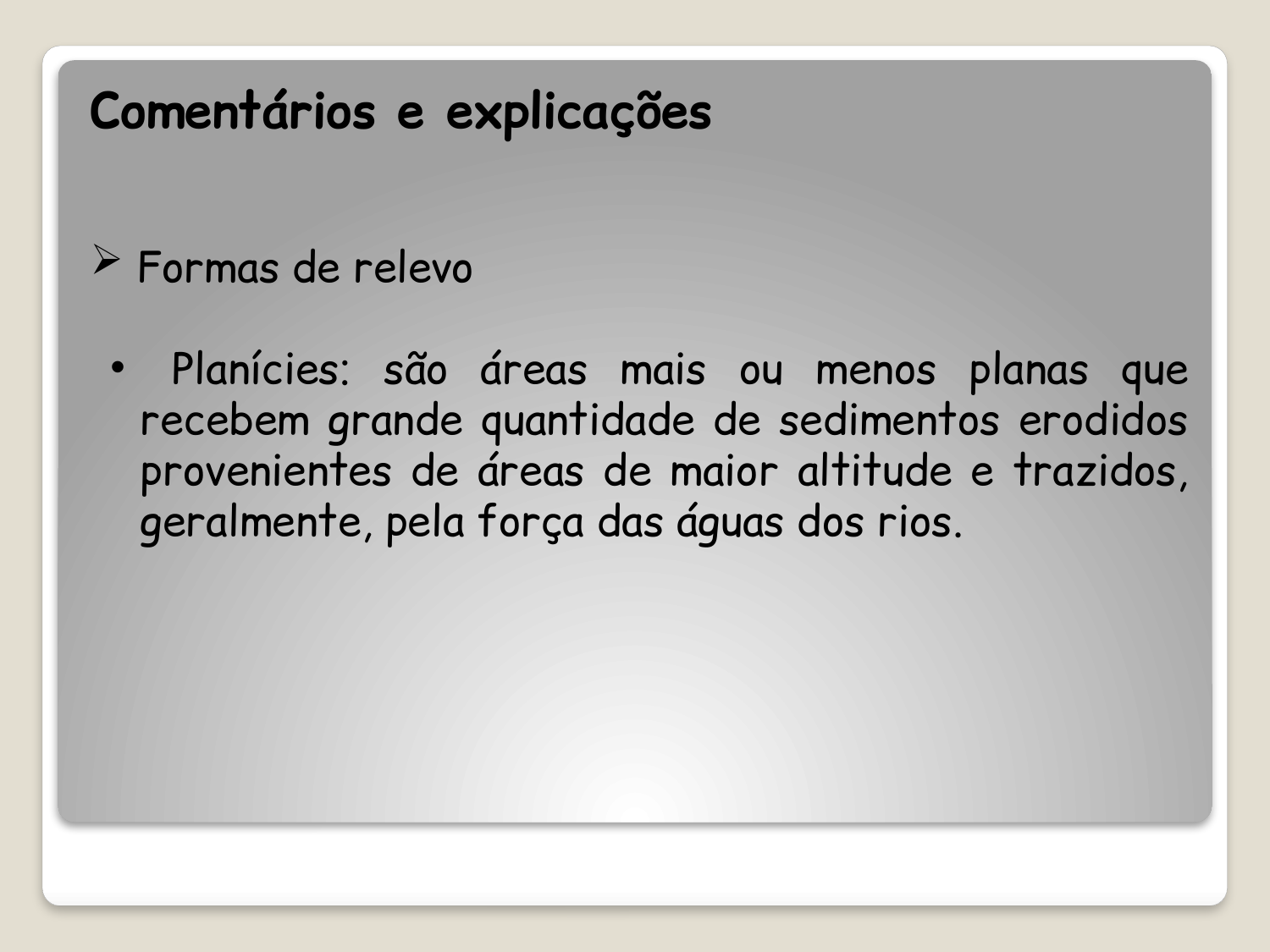

Comentários e explicações

 Formas de relevo

 Planícies: são áreas mais ou menos planas que recebem grande quantidade de sedimentos erodidos provenientes de áreas de maior altitude e trazidos, geralmente, pela força das águas dos rios.